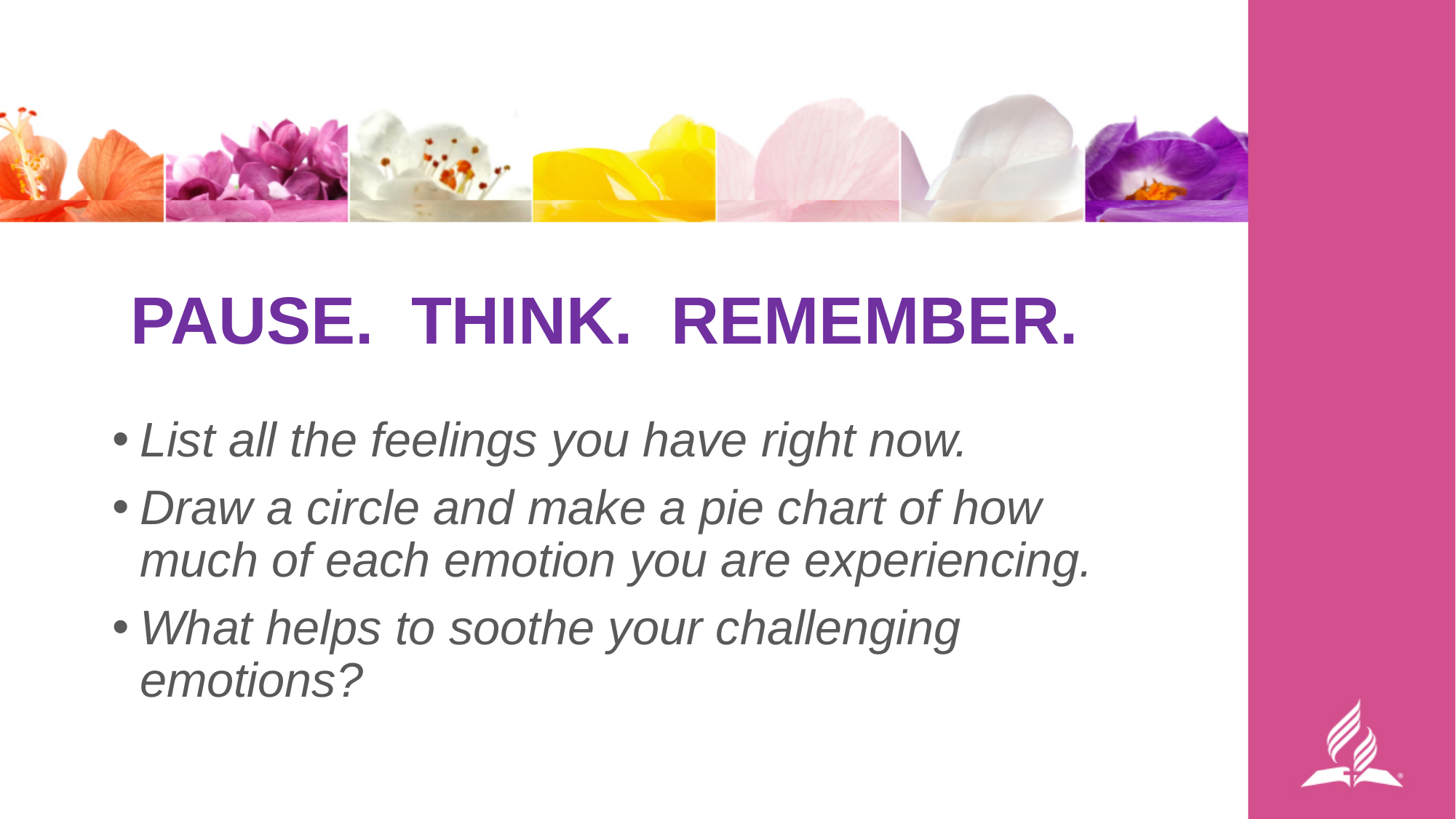

PAUSE.  THINK.  REMEMBER.

List all the feelings you have right now.
Draw a circle and make a pie chart of how much of each emotion you are experiencing.
What helps to soothe your challenging emotions?